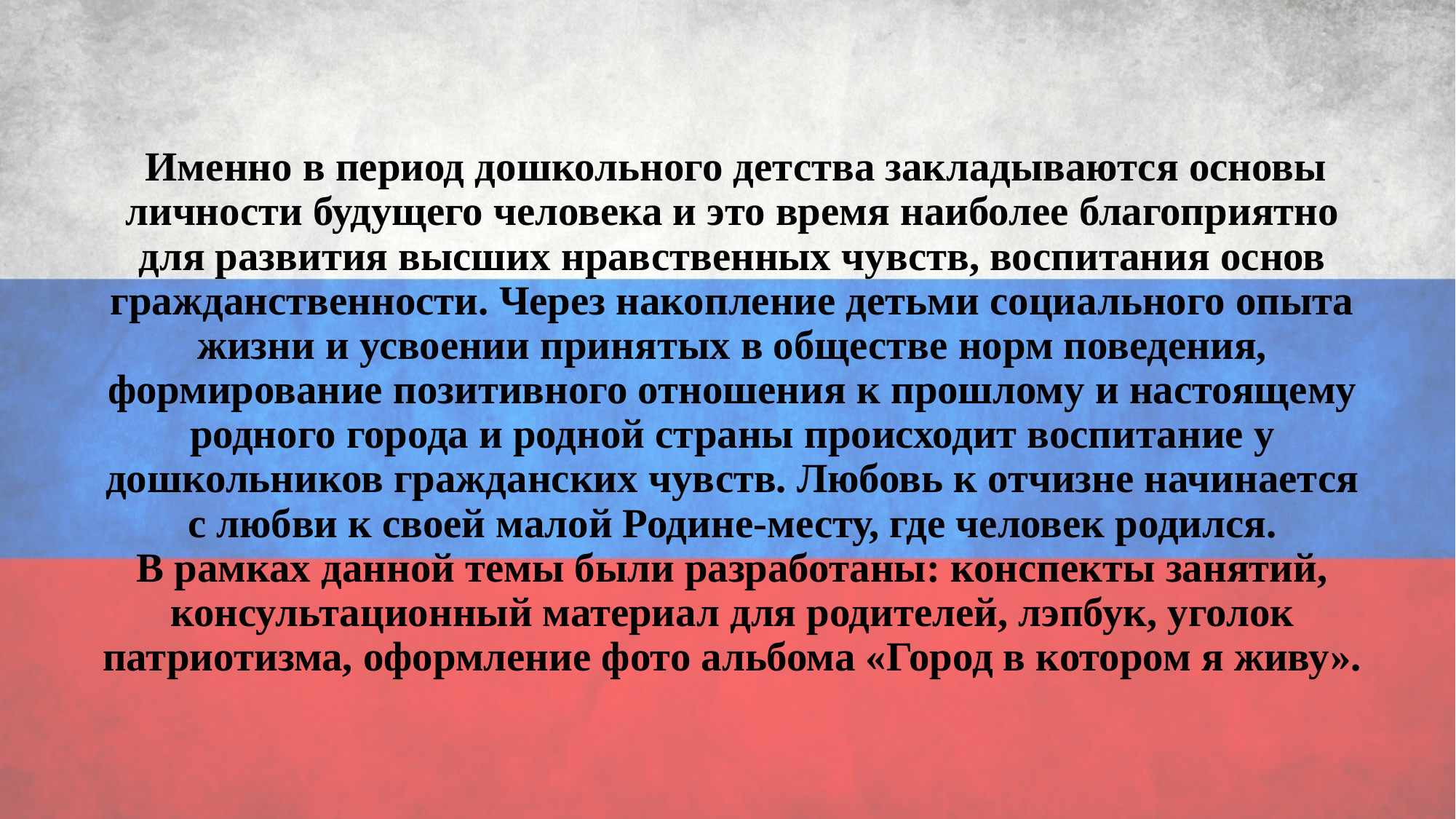

# Именно в период дошкольного детства закладываются основы личности будущего человека и это время наиболее благоприятно для развития высших нравственных чувств, воспитания основ гражданственности. Через накопление детьми социального опыта жизни и усвоении принятых в обществе норм поведения, формирование позитивного отношения к прошлому и настоящему родного города и родной страны происходит воспитание у дошкольников гражданских чувств. Любовь к отчизне начинается с любви к своей малой Родине-месту, где человек родился. В рамках данной темы были разработаны: конспекты занятий, консультационный материал для родителей, лэпбук, уголок патриотизма, оформление фото альбома «Город в котором я живу».